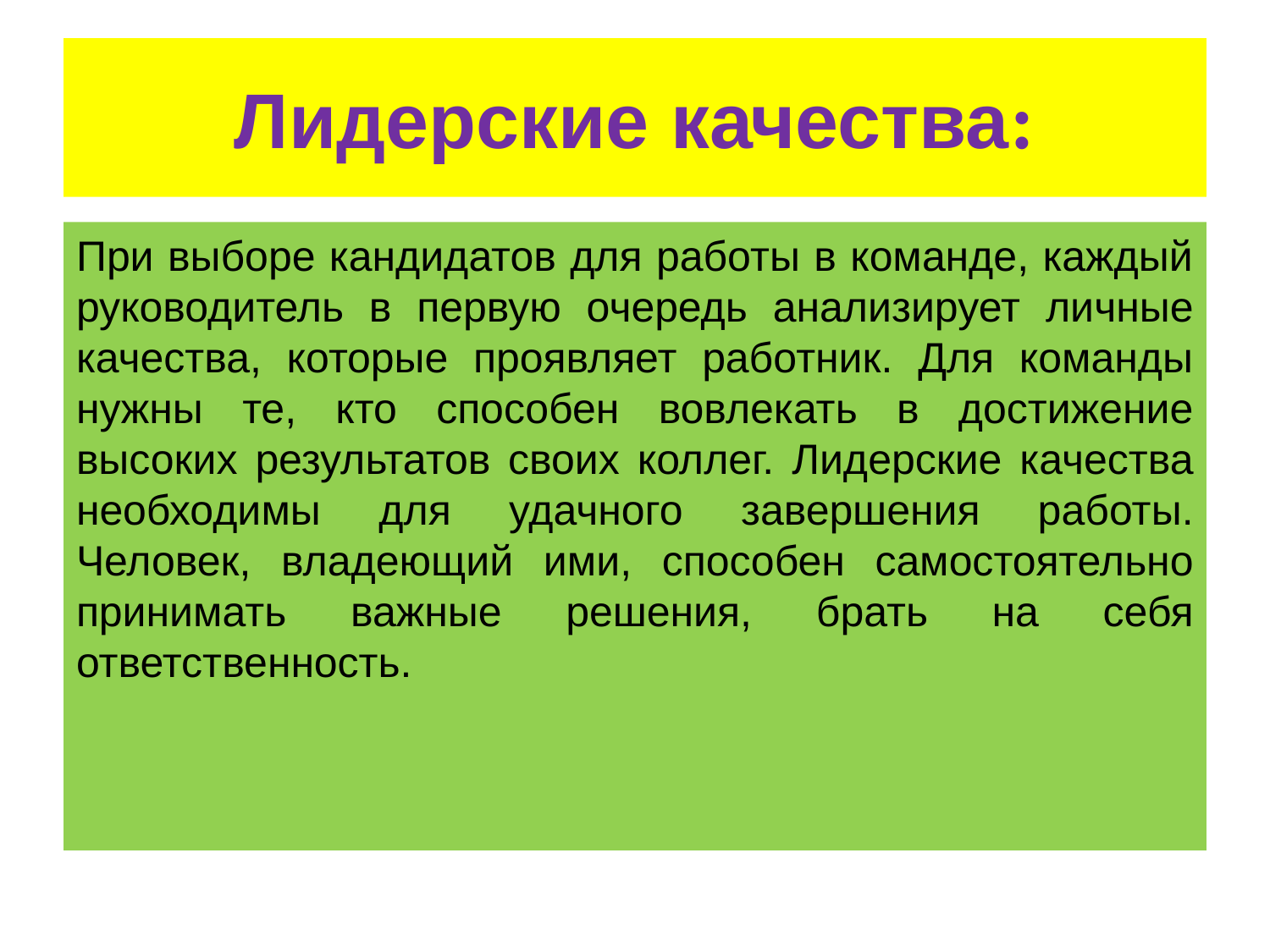

# Лидерские качества:
При выборе кандидатов для работы в команде, каждый руководитель в первую очередь анализирует личные качества, которые проявляет работник. Для команды нужны те, кто способен вовлекать в достижение высоких результатов своих коллег. Лидерские качества необходимы для удачного завершения работы. Человек, владеющий ими, способен самостоятельно принимать важные решения, брать на себя ответственность.